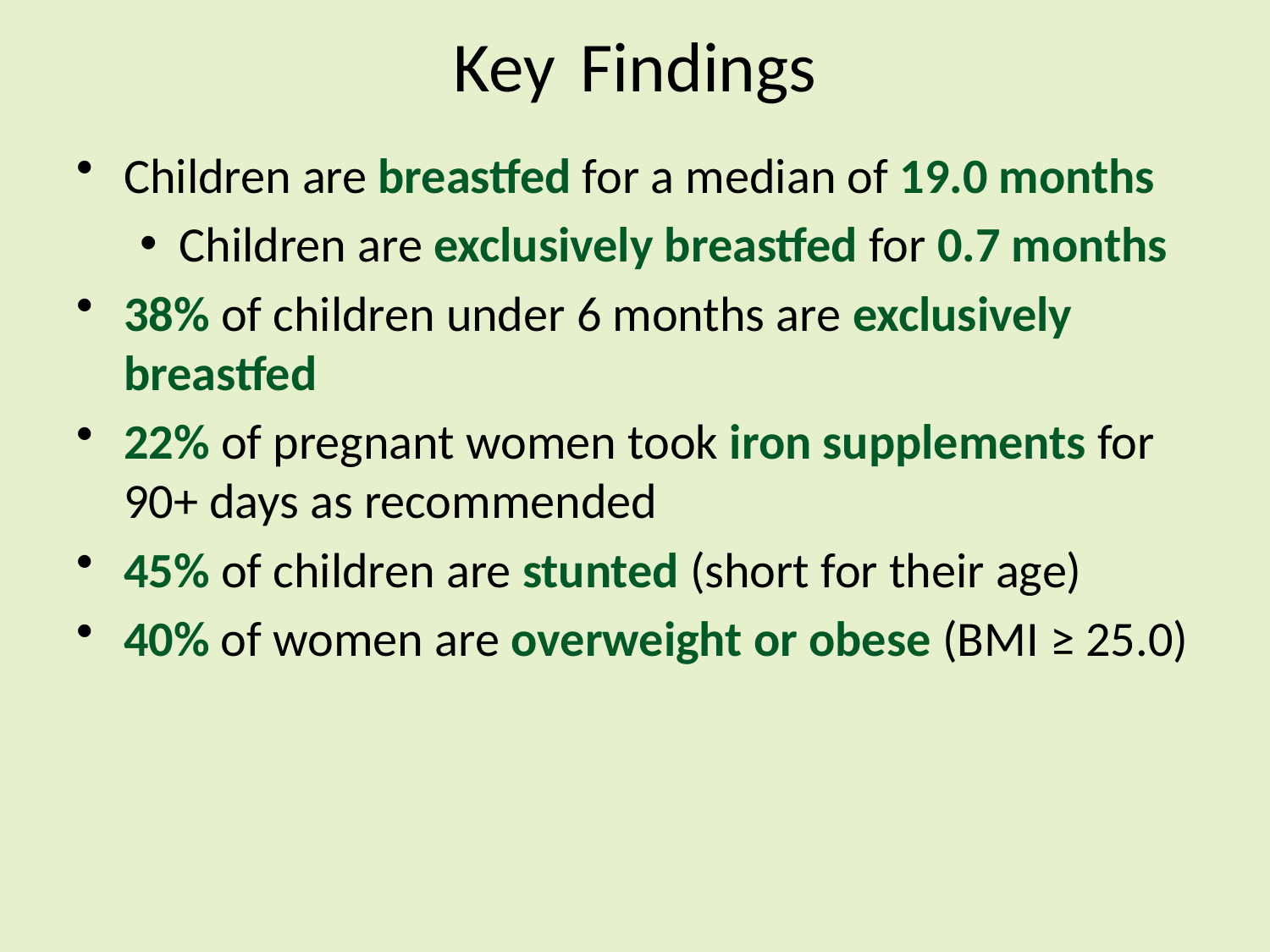

# Key 	Findings
Children are breastfed for a median of 19.0 months
Children are exclusively breastfed for 0.7 months
38% of children under 6 months are exclusively breastfed
22% of pregnant women took iron supplements for 90+ days as recommended
45% of children are stunted (short for their age)
40% of women are overweight or obese (BMI ≥ 25.0)